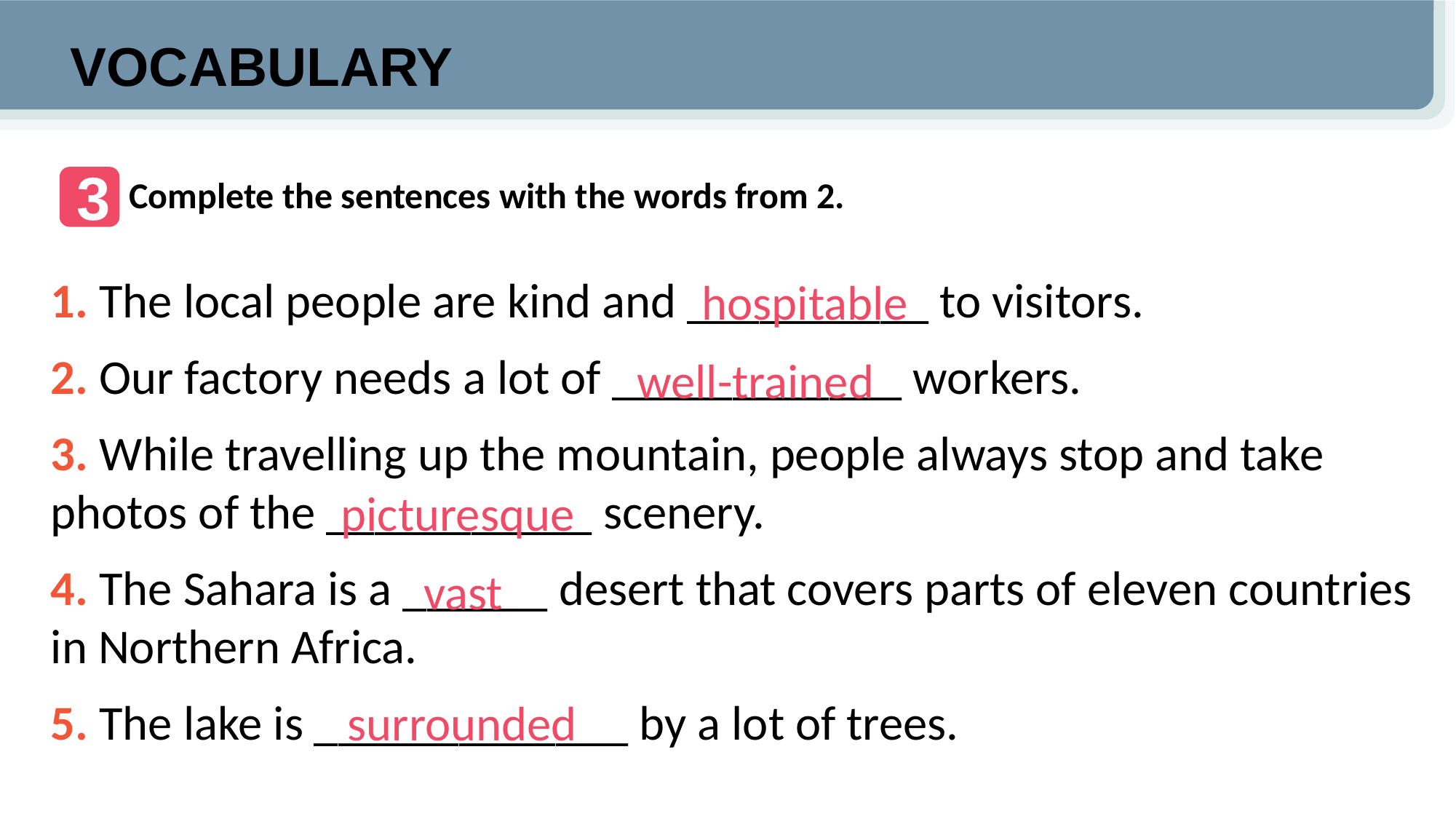

VOCABULARY
3
Complete the sentences with the words from 2.

1. The local people are kind and __________ to visitors.

2. Our factory needs a lot of ____________ workers.

3. While travelling up the mountain, people always stop and take photos of the ___________ scenery.

4. The Sahara is a ______ desert that covers parts of eleven countries in Northern Africa.

5. The lake is _____________ by a lot of trees.
hospitable
well-trained
picturesque
vast
surrounded